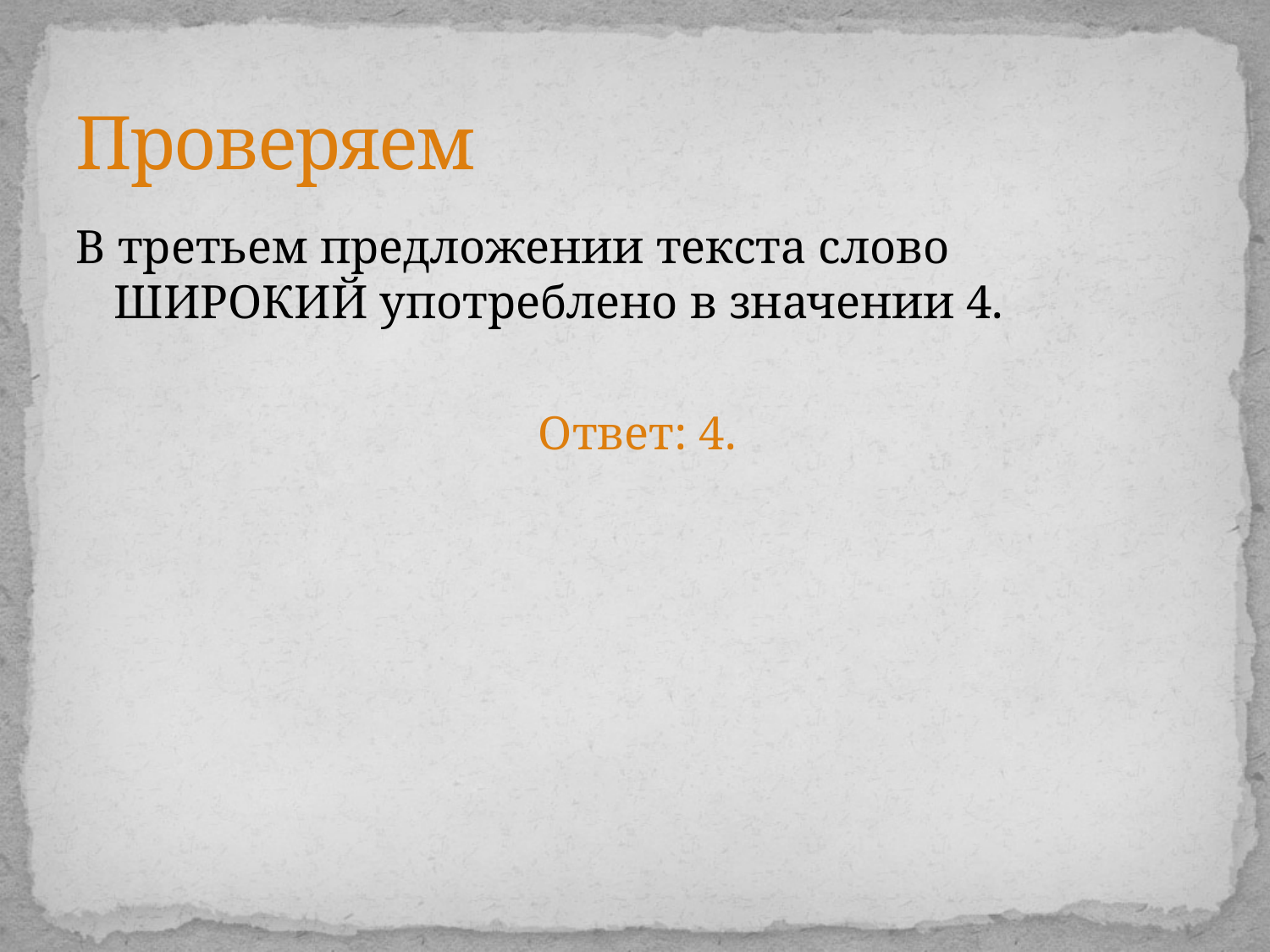

# Проверяем
В третьем предложении текста слово ШИРОКИЙ употреблено в значении 4.

                                       Ответ: 4.